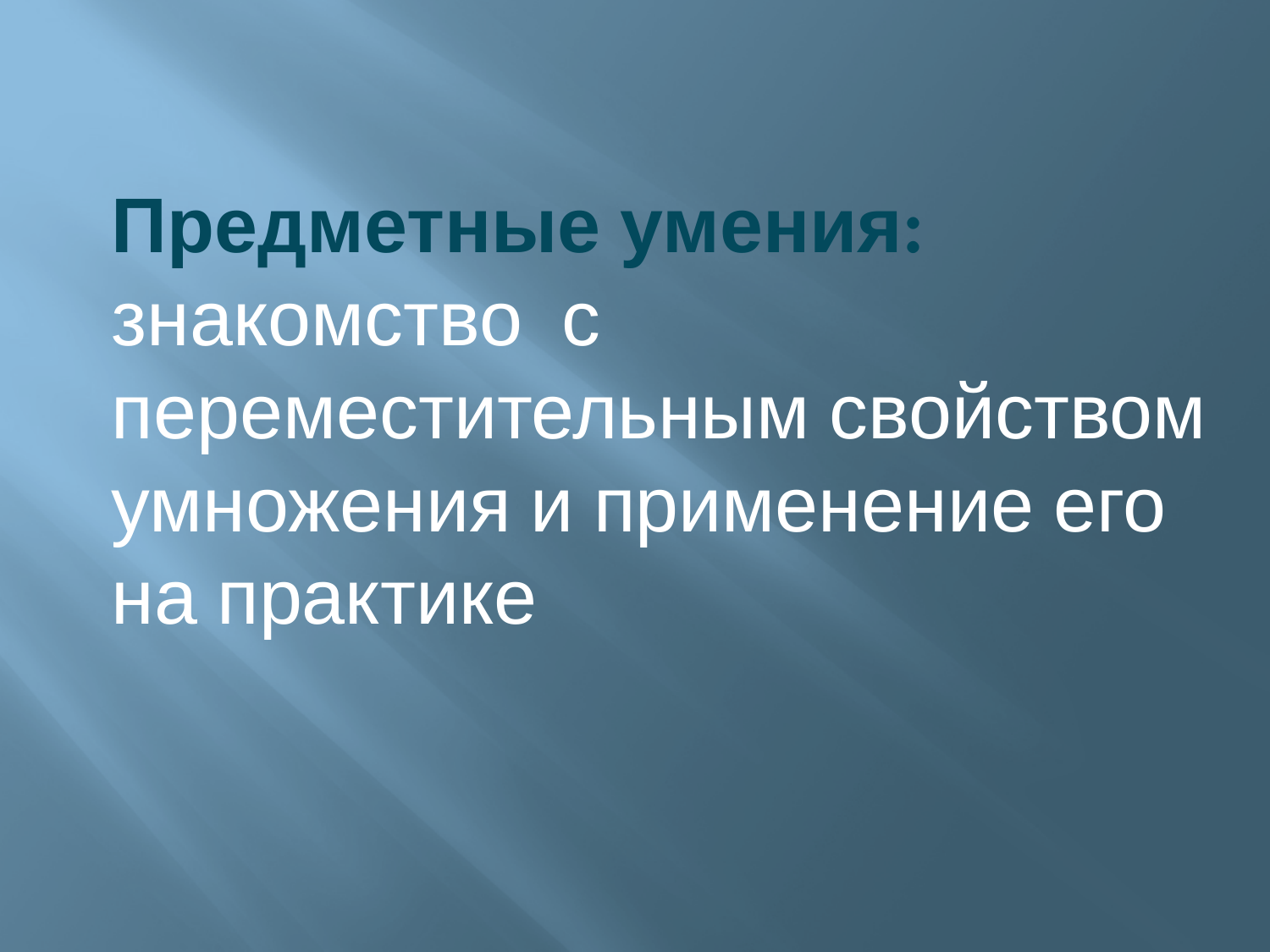

Предметные умения: знакомство  с переместительным свойством умножения и применение его на практике